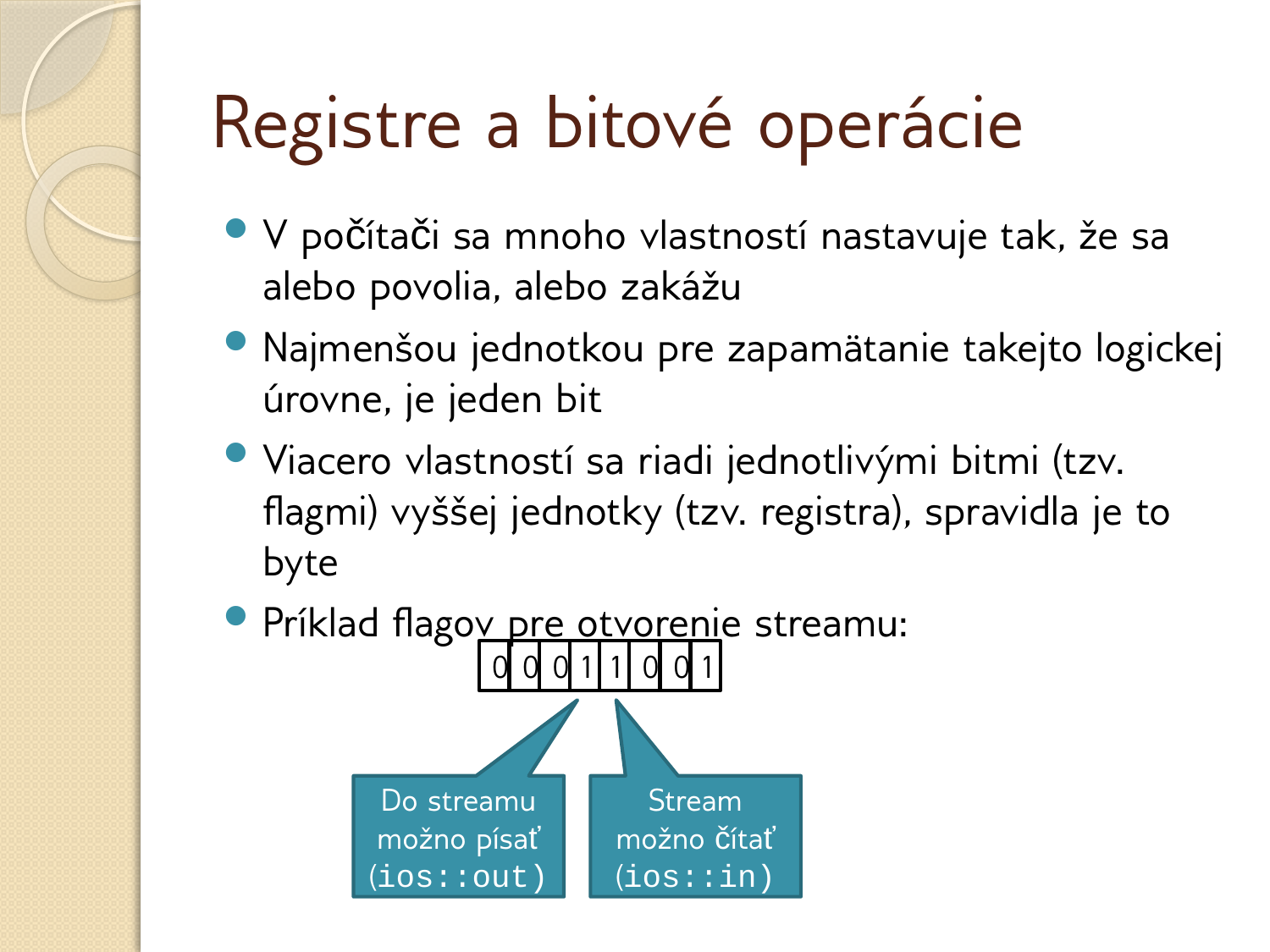

# Registre a bitové operácie
V počítači sa mnoho vlastností nastavuje tak, že sa alebo povolia, alebo zakážu
Najmenšou jednotkou pre zapamätanie takejto logickej úrovne, je jeden bit
Viacero vlastností sa riadi jednotlivými bitmi (tzv. flagmi) vyššej jednotky (tzv. registra), spravidla je to byte
Príklad flagov pre otvorenie streamu:

0
0
0
0
1
1
0
1
Do streamu možno písať (ios::out)
Stream možno čítať (ios::in)